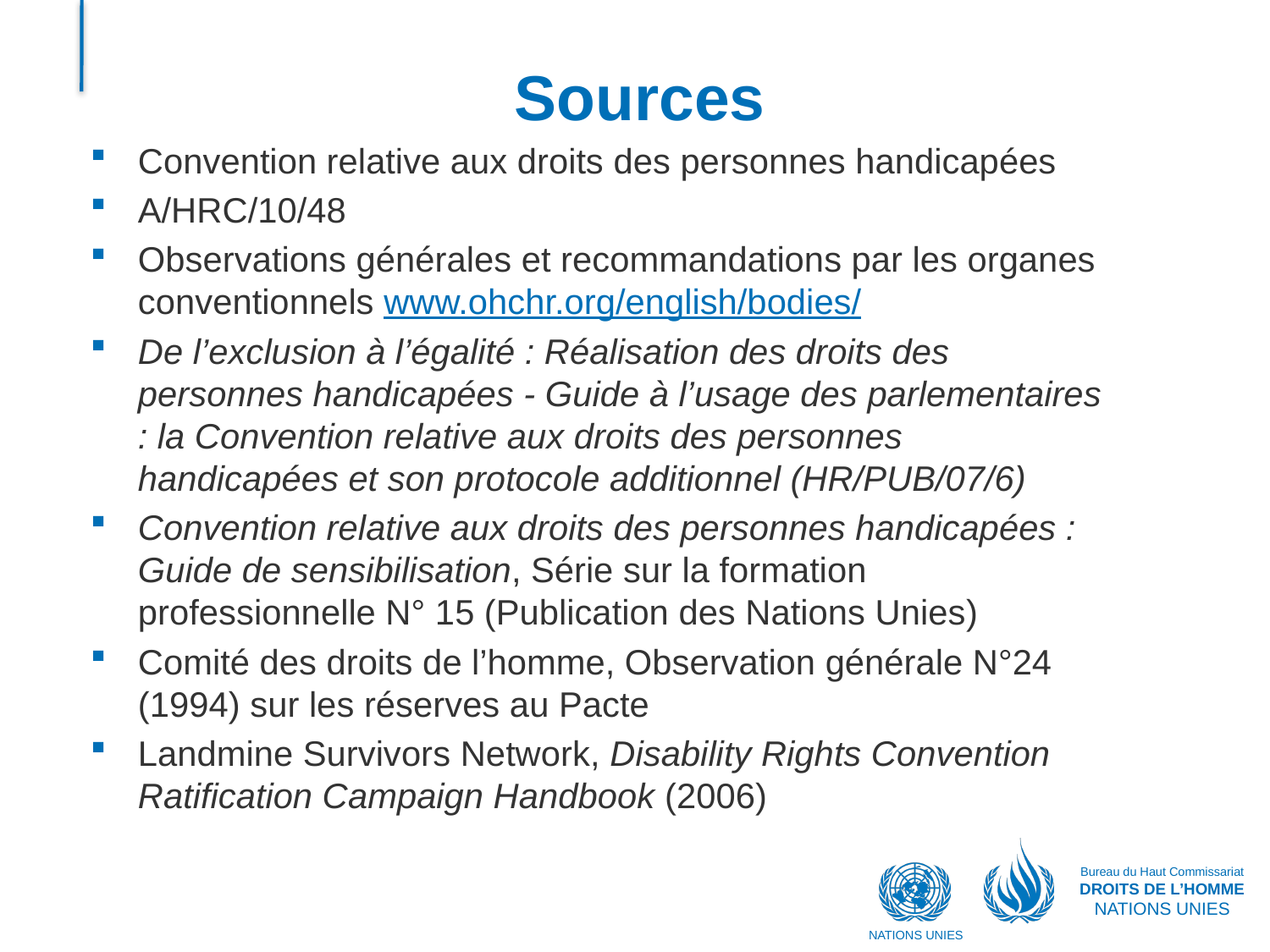

# Sources
Convention relative aux droits des personnes handicapées
A/HRC/10/48
Observations générales et recommandations par les organes conventionnels www.ohchr.org/english/bodies/
De l’exclusion à l’égalité : Réalisation des droits des personnes handicapées - Guide à l’usage des parlementaires : la Convention relative aux droits des personnes handicapées et son protocole additionnel (HR/PUB/07/6)
Convention relative aux droits des personnes handicapées : Guide de sensibilisation, Série sur la formation professionnelle N° 15 (Publication des Nations Unies)
Comité des droits de l’homme, Observation générale N°24 (1994) sur les réserves au Pacte
Landmine Survivors Network, Disability Rights Convention Ratification Campaign Handbook (2006)

Bureau du Haut Commissariat
DROITS DE L’HOMME
NATIONS UNIES
NATIONS UNIES